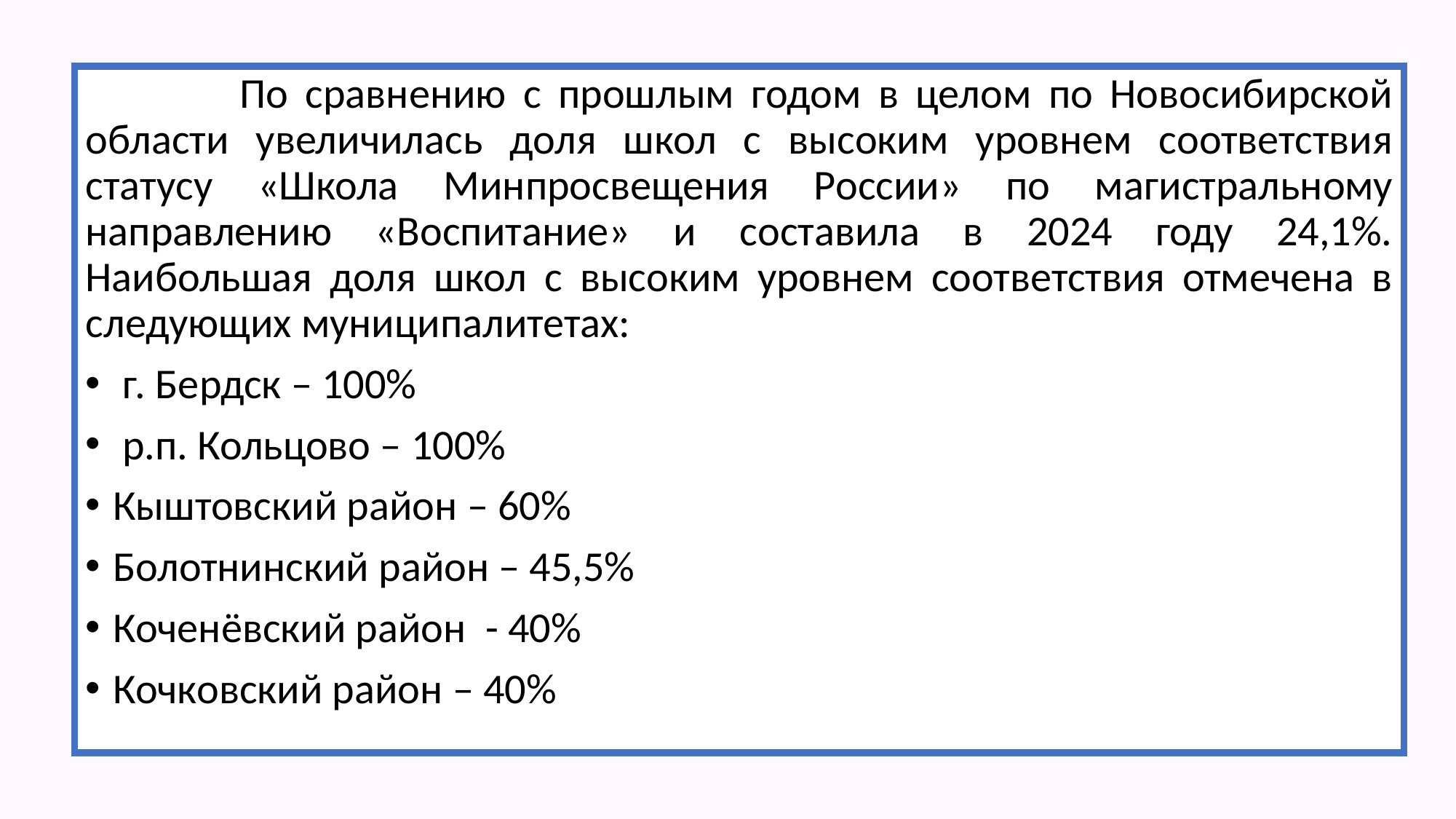

По сравнению с прошлым годом в целом по Новосибирской области увеличилась доля школ с высоким уровнем соответствия статусу «Школа Минпросвещения России» по магистральному направлению «Воспитание» и составила в 2024 году 24,1%. Наибольшая доля школ с высоким уровнем соответствия отмечена в следующих муниципалитетах:
 г. Бердск – 100%
 р.п. Кольцово – 100%
Кыштовский район – 60%
Болотнинский район – 45,5%
Коченёвский район  - 40%
Кочковский район – 40%